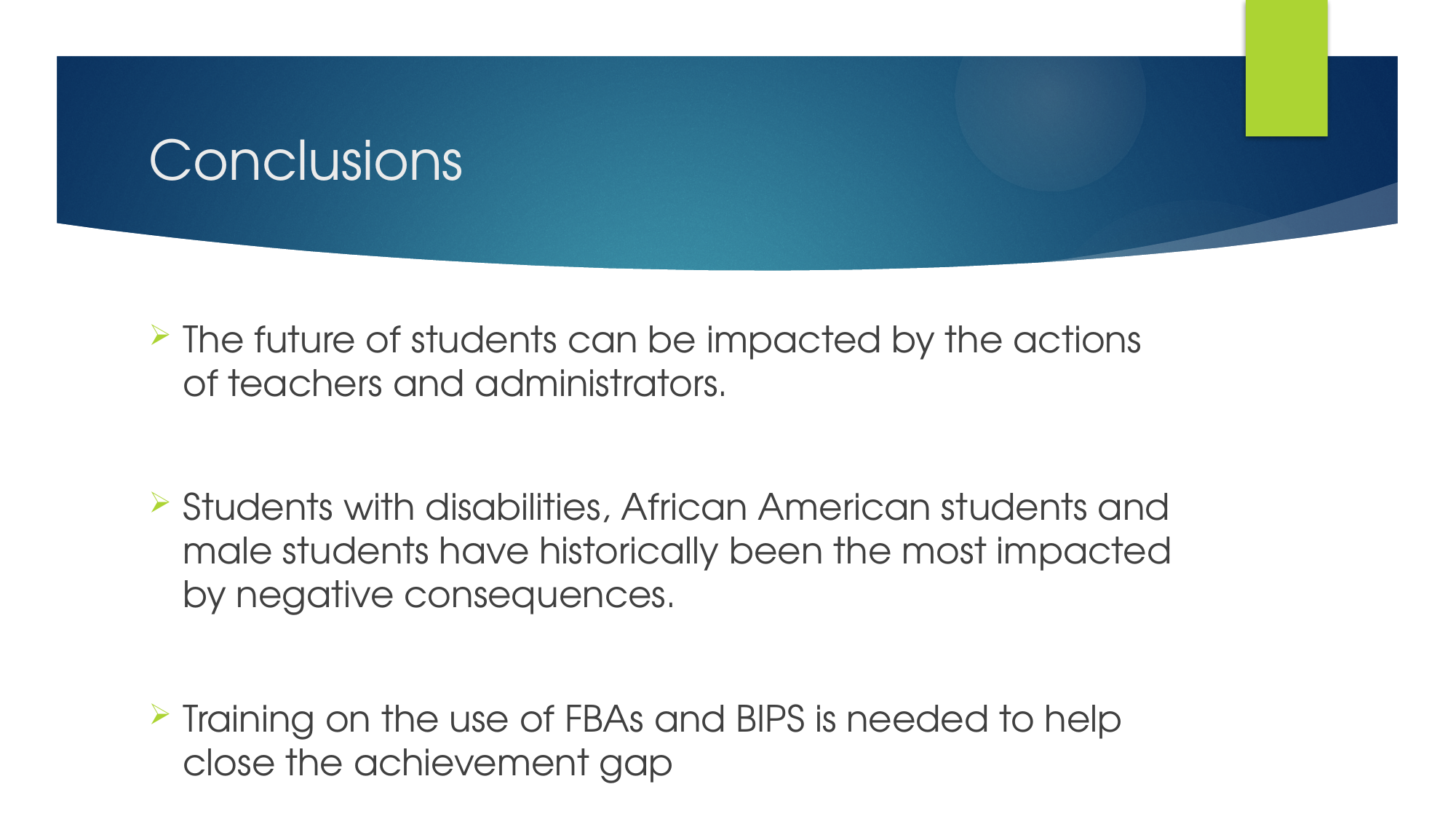

# Conclusions
The future of students can be impacted by the actions of teachers and administrators.

Students with disabilities, African American students and male students have historically been the most impacted by negative consequences.

Training on the use of FBAs and BIPS is needed to help close the achievement gap